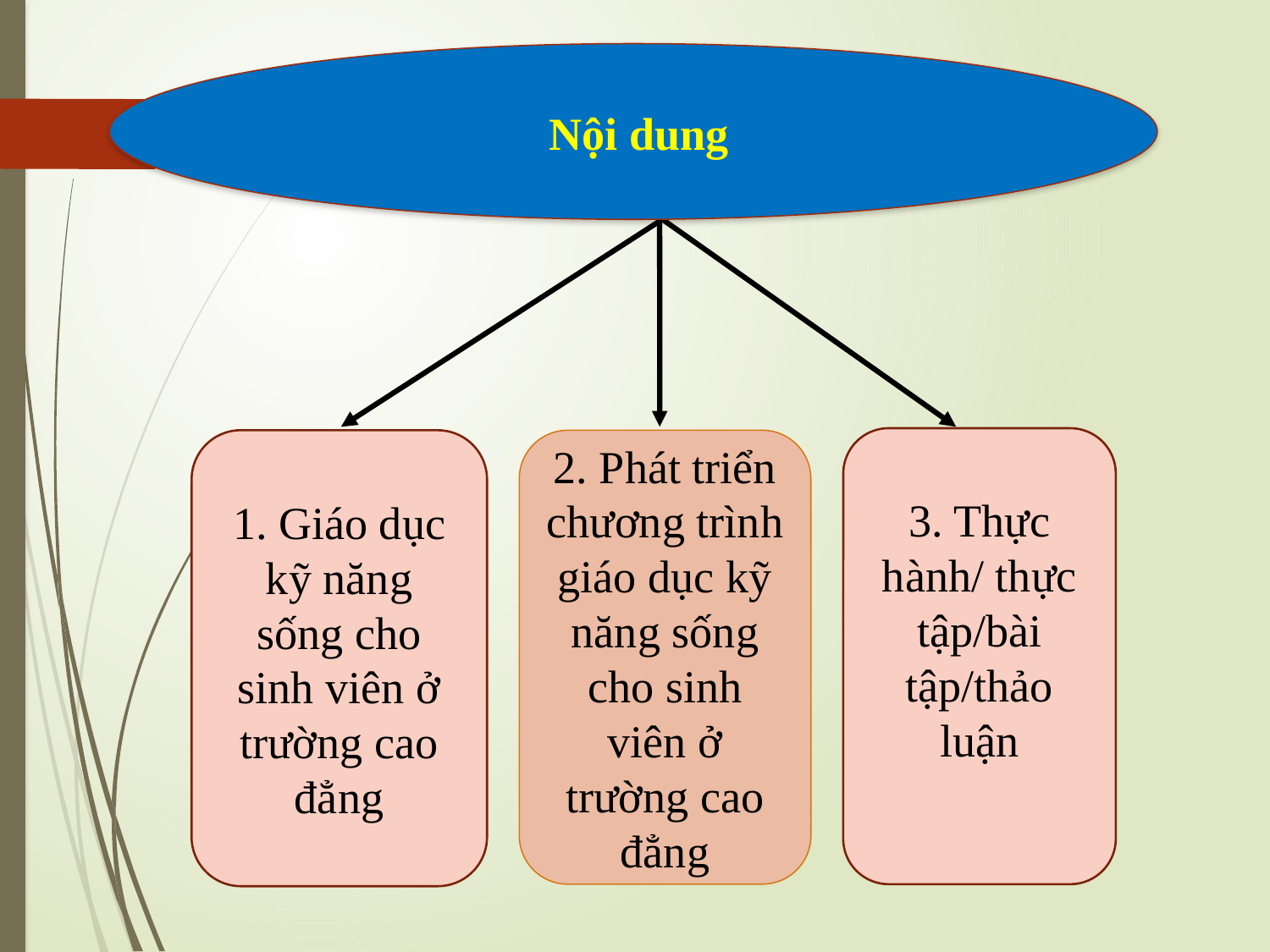

Nội dung

3. Thực hành/ thực tập/bài tập/thảo luận

1. Giáo dục kỹ năng sống cho sinh viên ở trường cao đẳng
2. Phát triển chương trình giáo dục kỹ năng sống cho sinh viên ở trường cao đẳng